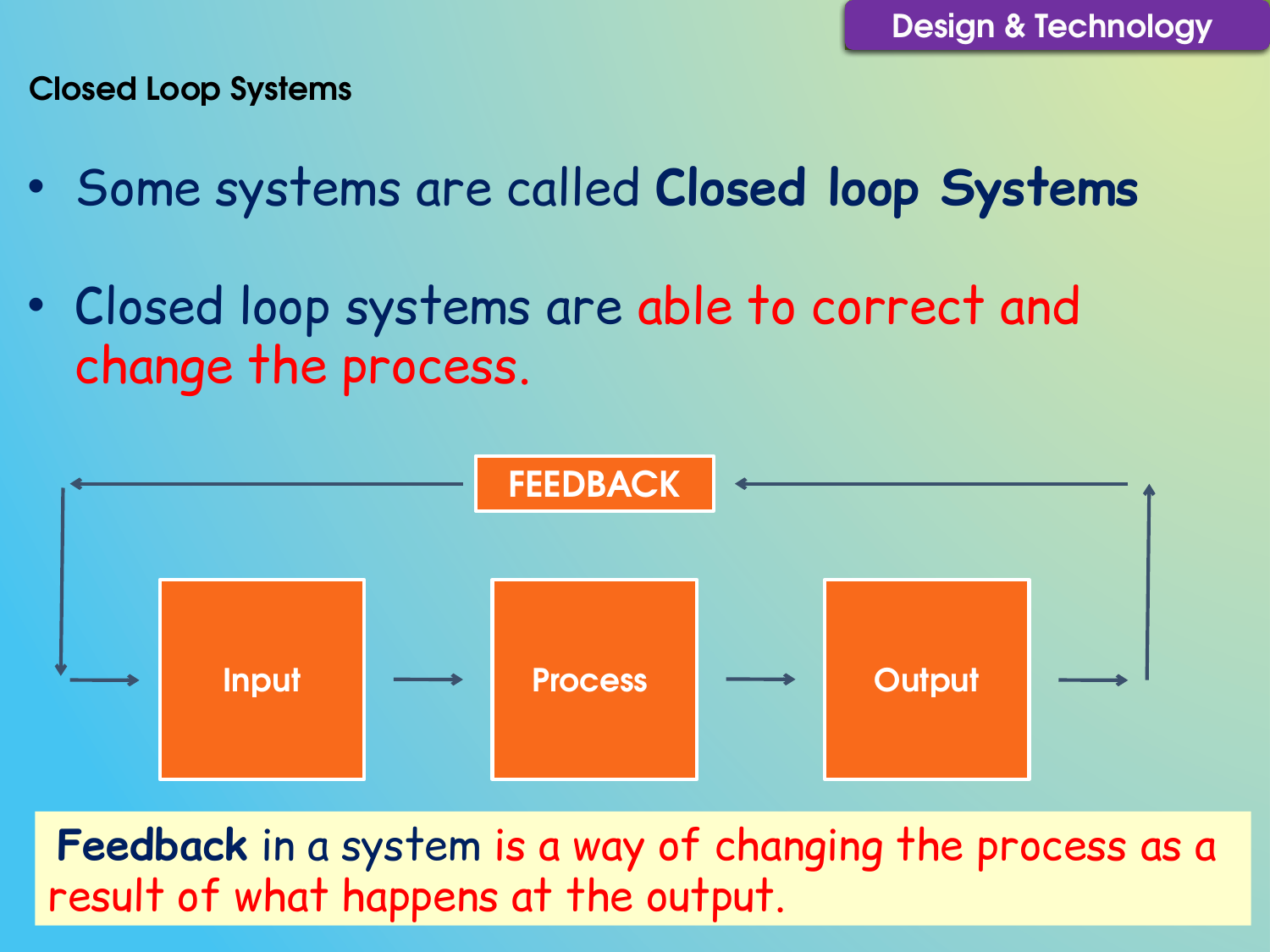

Closed Loop Systems
Some systems are called Closed loop Systems

Closed loop systems are able to correct and change the process.

FEEDBACK
Input
Process
Output
 Feedback in a system is a way of changing the process as a result of what happens at the output.